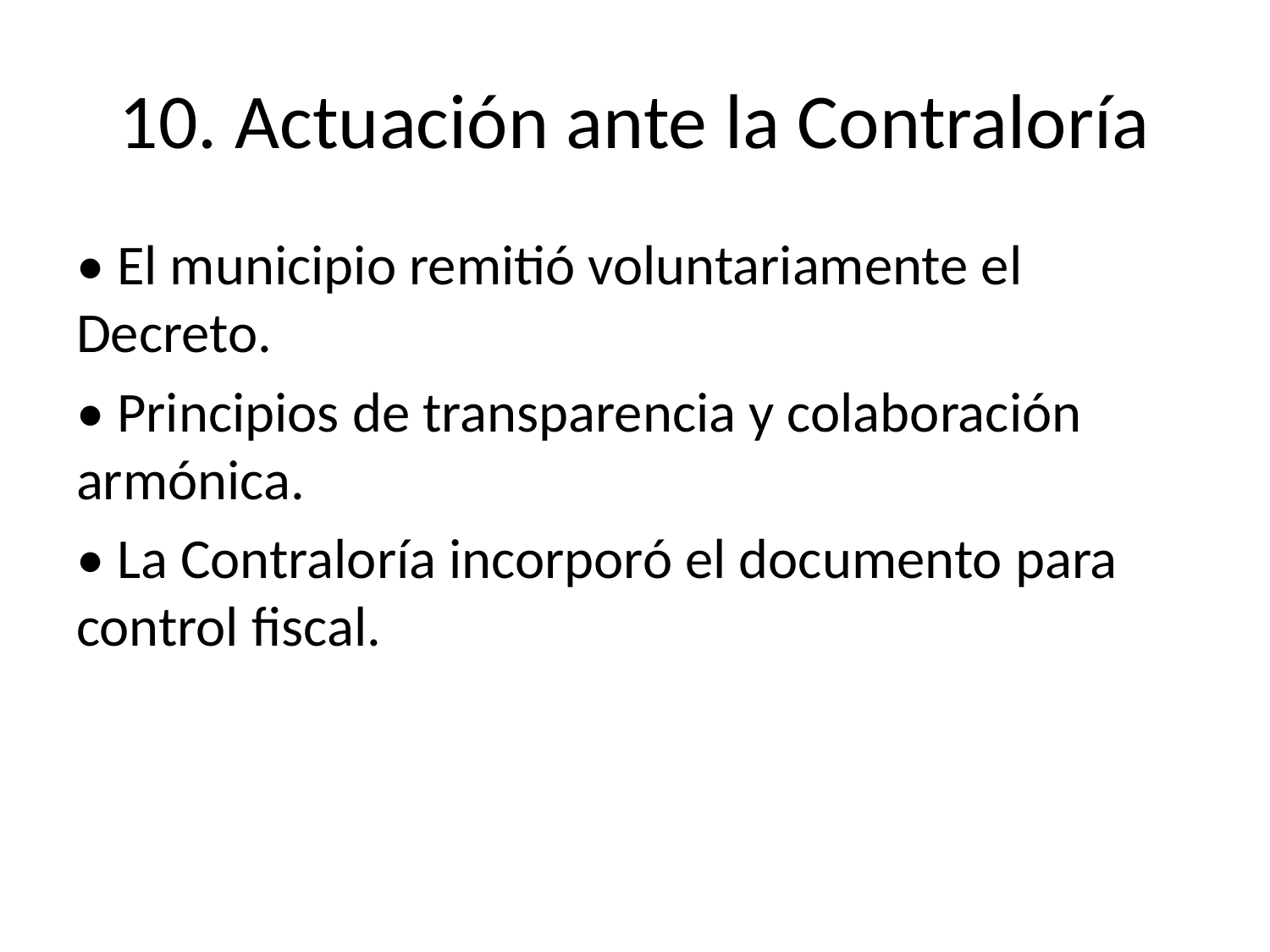

# 10. Actuación ante la Contraloría
• El municipio remitió voluntariamente el Decreto.
• Principios de transparencia y colaboración armónica.
• La Contraloría incorporó el documento para control fiscal.